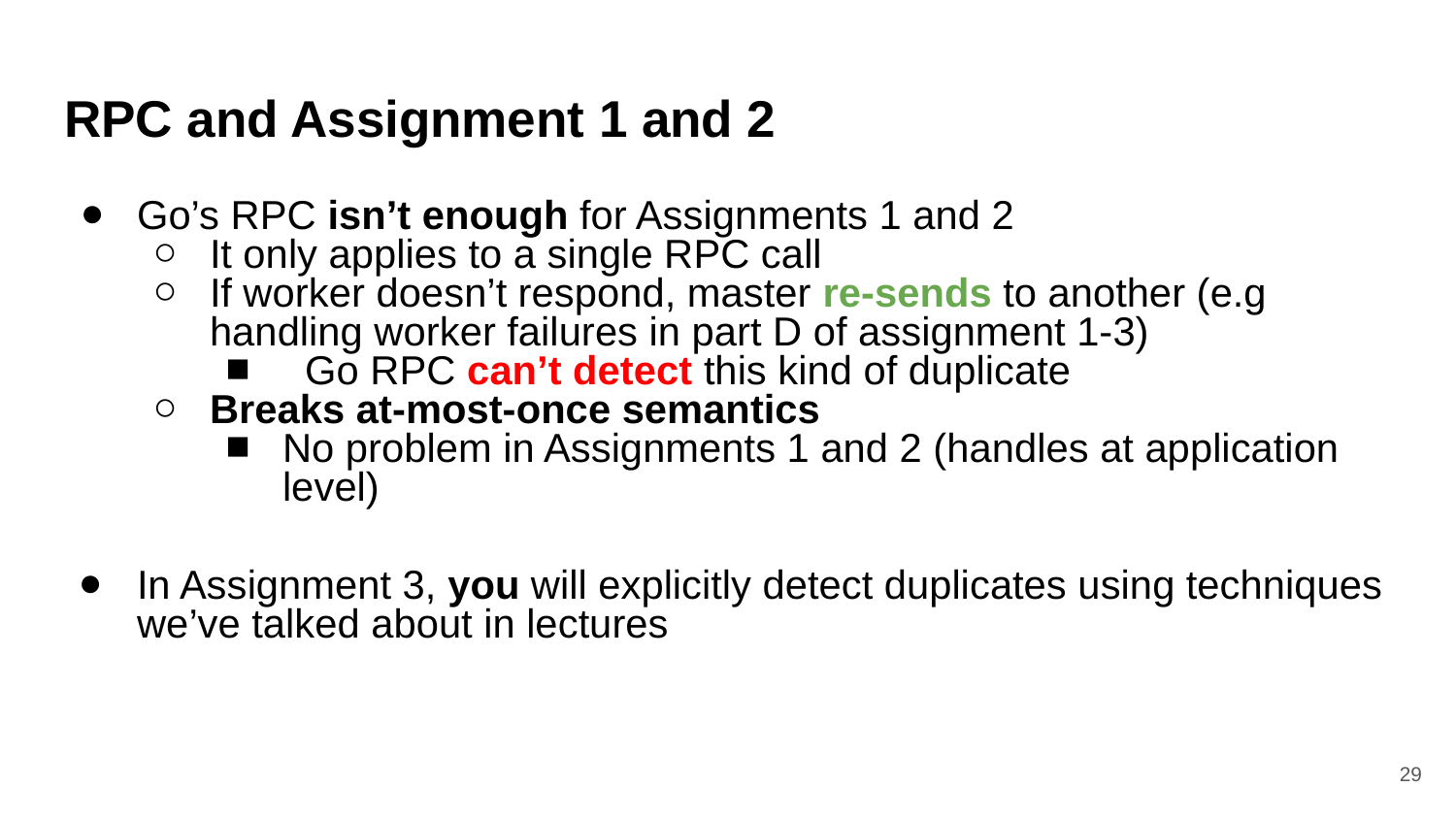

# RPC and Assignment 1 and 2
Go’s RPC isn’t enough for Assignments 1 and 2
It only applies to a single RPC call
If worker doesn’t respond, master re-sends to another (e.g handling worker failures in part D of assignment 1-3)
  Go RPC can’t detect this kind of duplicate
Breaks at-most-once semantics
No problem in Assignments 1 and 2 (handles at application level)

In Assignment 3, you will explicitly detect duplicates using techniques we’ve talked about in lectures

29